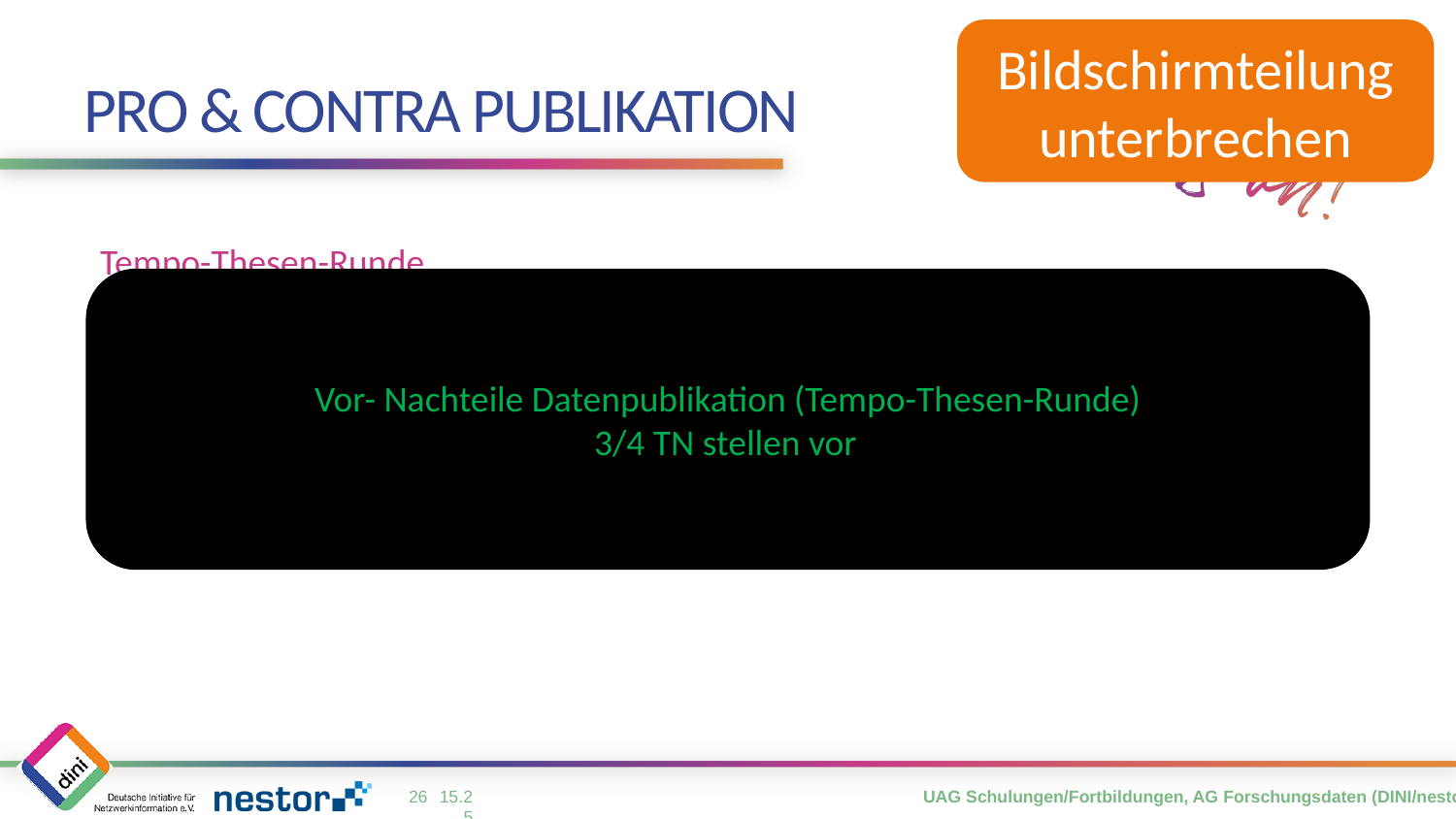

Bildschirmteilung unterbrechen
# Pro & Contra Publikation
Tempo-Thesen-Runde
Vor- Nachteile Datenpublikation (Tempo-Thesen-Runde)
3/4 TN stellen vor
Pro und Contra der Publikation von Forschungsdaten:
Wie stehe ich zur erhaltenen These?
26
15.25